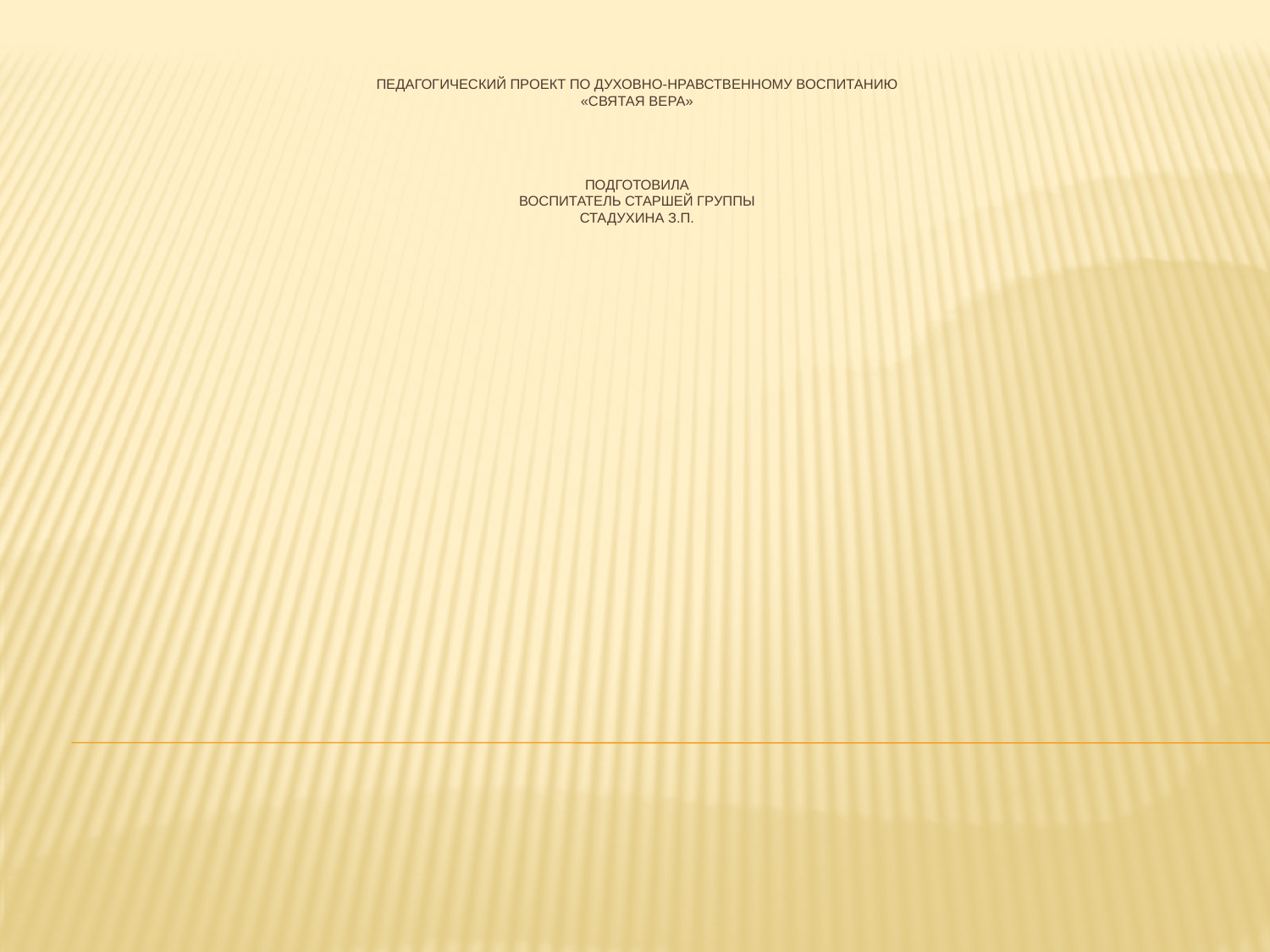

# Педагогический проект по духовно-нравственному воспитанию «Святая вера» Подготовила воспитатель старшей группы Стадухина З.П.